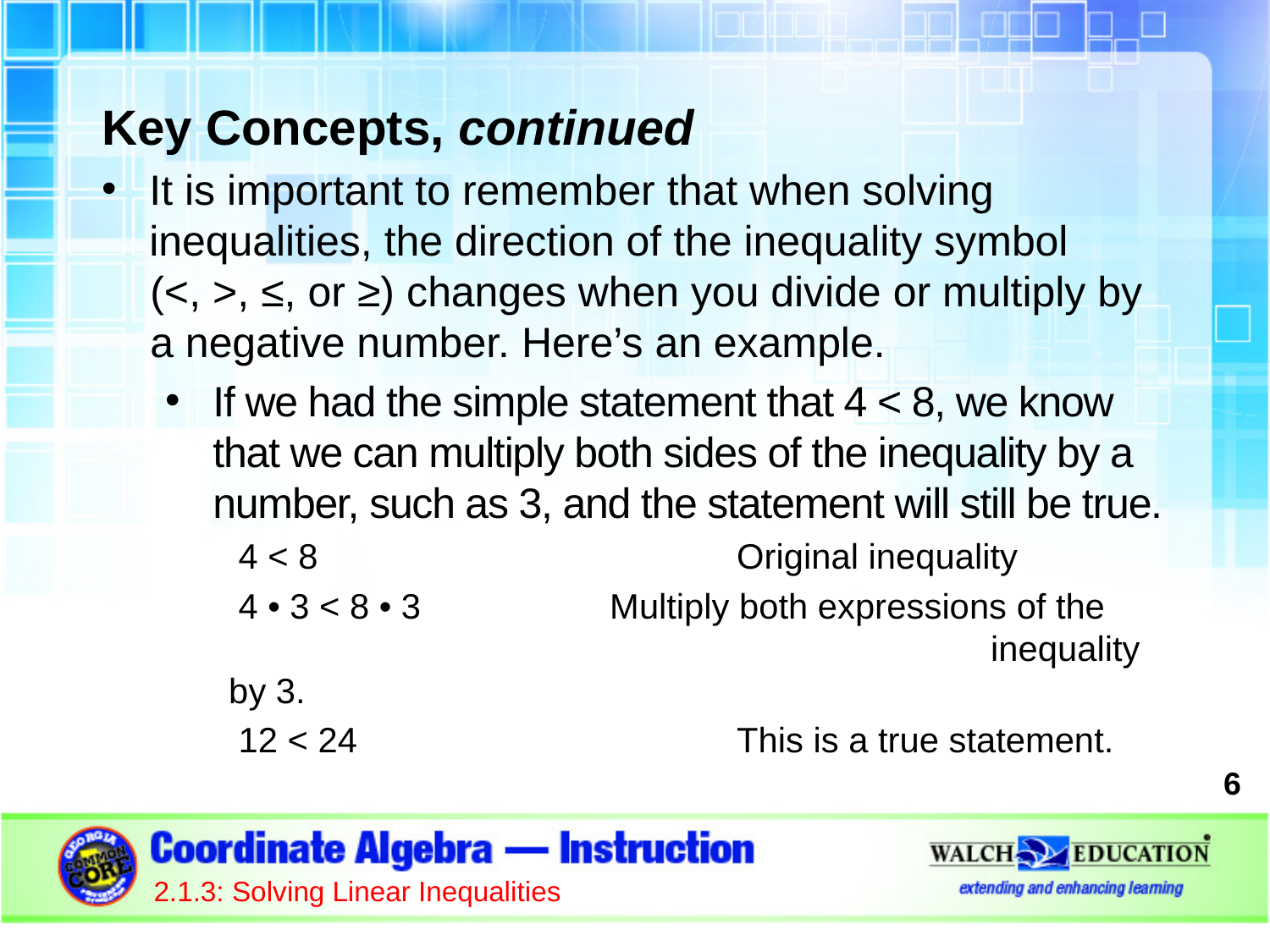

Key Concepts, continued
It is important to remember that when solving inequalities, the direction of the inequality symbol
(<, >, ≤, or ≥) changes when you divide or multiply by a negative number. Here’s an example.
If we had the simple statement that 4 < 8, we know that we can multiply both sides of the inequality by a number, such as 3, and the statement will still be true.
 4 < 8				Original inequality
 4 • 3 < 8 • 3 		Multiply both expressions of the 							inequality by 3.
 12 < 24			This is a true statement.
6
2.1.3: Solving Linear Inequalities